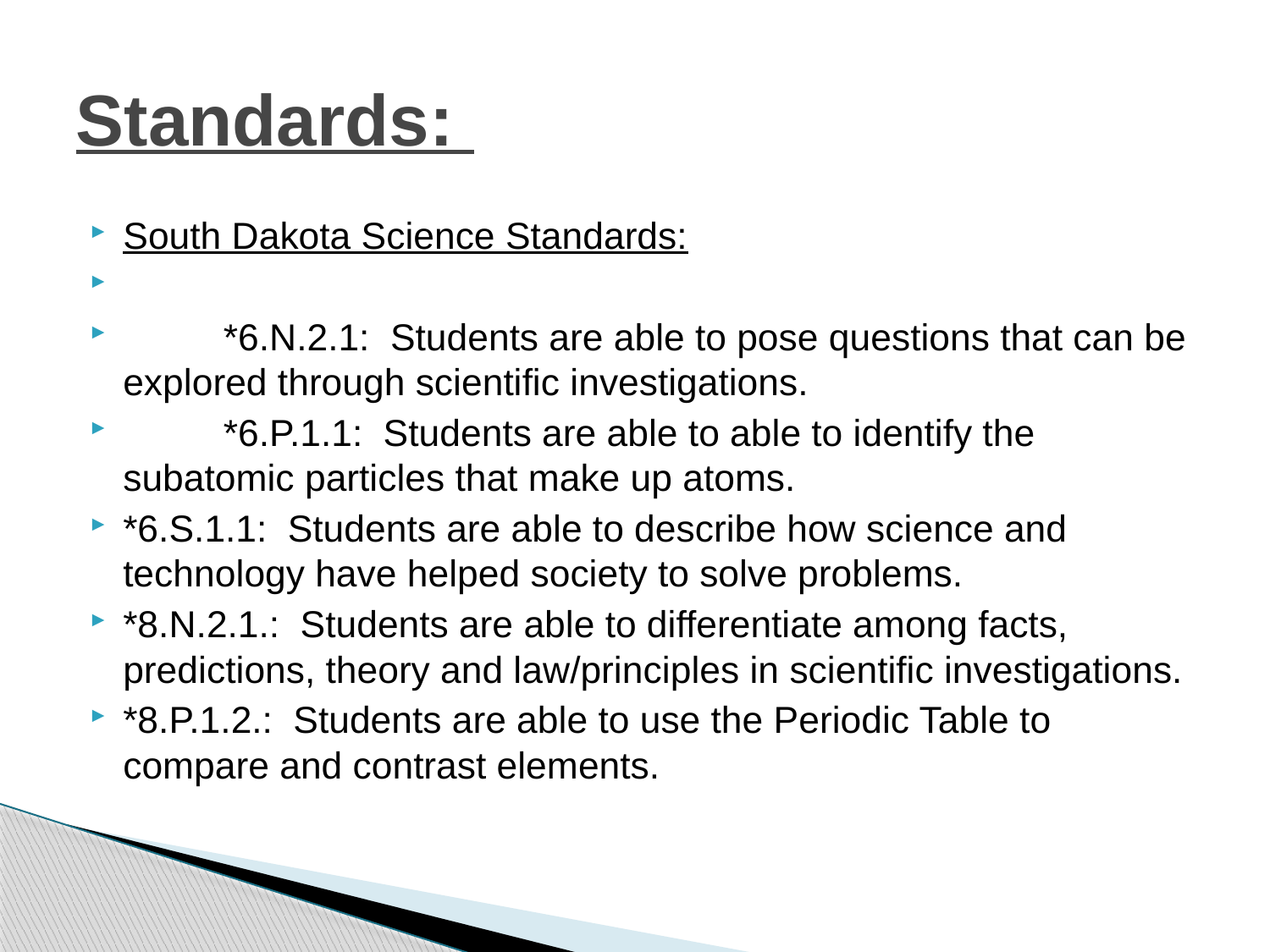

# Standards:
South Dakota Science Standards:

	*6.N.2.1:  Students are able to pose questions that can be explored through scientific investigations.
	*6.P.1.1:  Students are able to able to identify the subatomic particles that make up atoms.
*6.S.1.1:  Students are able to describe how science and technology have helped society to solve problems.
*8.N.2.1.:  Students are able to differentiate among facts, predictions, theory and law/principles in scientific investigations.
*8.P.1.2.:  Students are able to use the Periodic Table to compare and contrast elements.